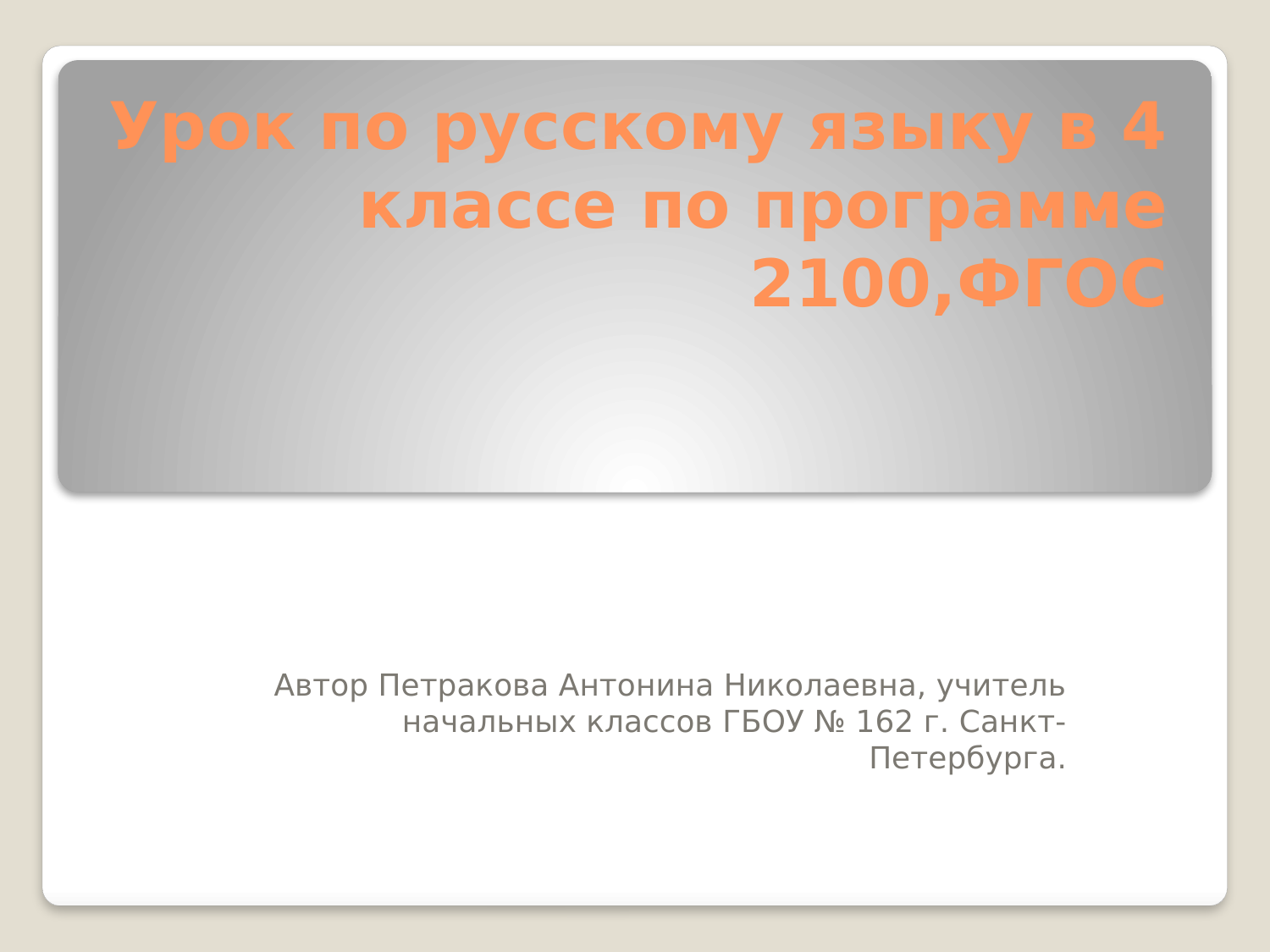

# Урок по русскому языку в 4 классе по программе 2100,ФГОС
Автор Петракова Антонина Николаевна, учитель начальных классов ГБОУ № 162 г. Санкт- Петербурга.